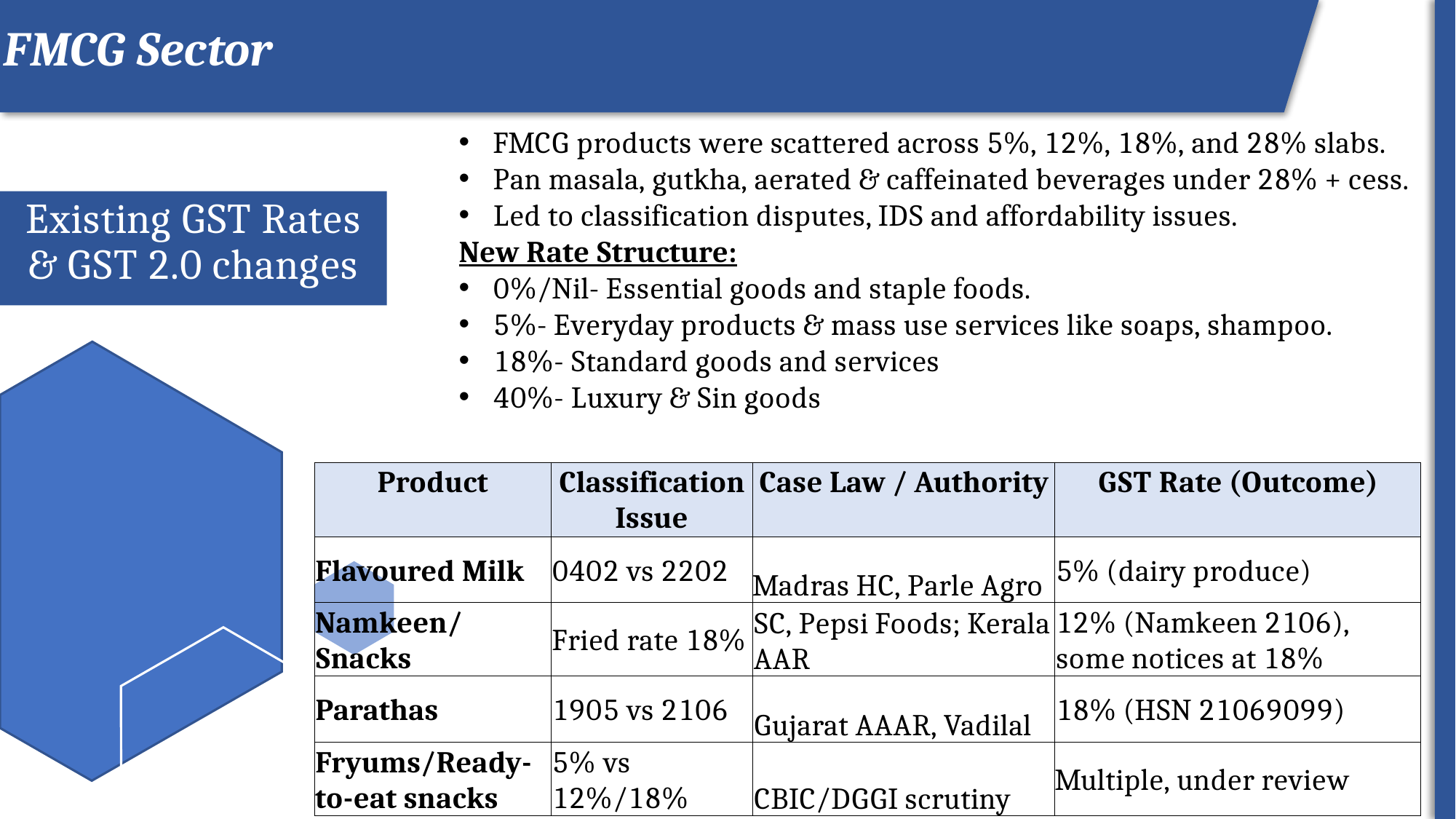

FMCG Sector
FMCG products were scattered across 5%, 12%, 18%, and 28% slabs.
Pan masala, gutkha, aerated & caffeinated beverages under 28% + cess.
Led to classification disputes, IDS and affordability issues.
New Rate Structure:
0%/Nil- Essential goods and staple foods.
5%- Everyday products & mass use services like soaps, shampoo.
18%- Standard goods and services
40%- Luxury & Sin goods
ROI

# Existing GST Rates & GST 2.0 changes
| Product | Classification Issue | Case Law / Authority | GST Rate (Outcome) |
| --- | --- | --- | --- |
| Flavoured Milk | 0402 vs 2202 | Madras HC, Parle Agro | 5% (dairy produce) |
| Namkeen/ Snacks | Fried rate 18% | SC, Pepsi Foods; Kerala AAR | 12% (Namkeen 2106), some notices at 18% |
| Parathas | 1905 vs 2106 | Gujarat AAAR, Vadilal | 18% (HSN 21069099) |
| Fryums/Ready-to-eat snacks | 5% vs 12%/18% | CBIC/DGGI scrutiny | Multiple, under review |
13